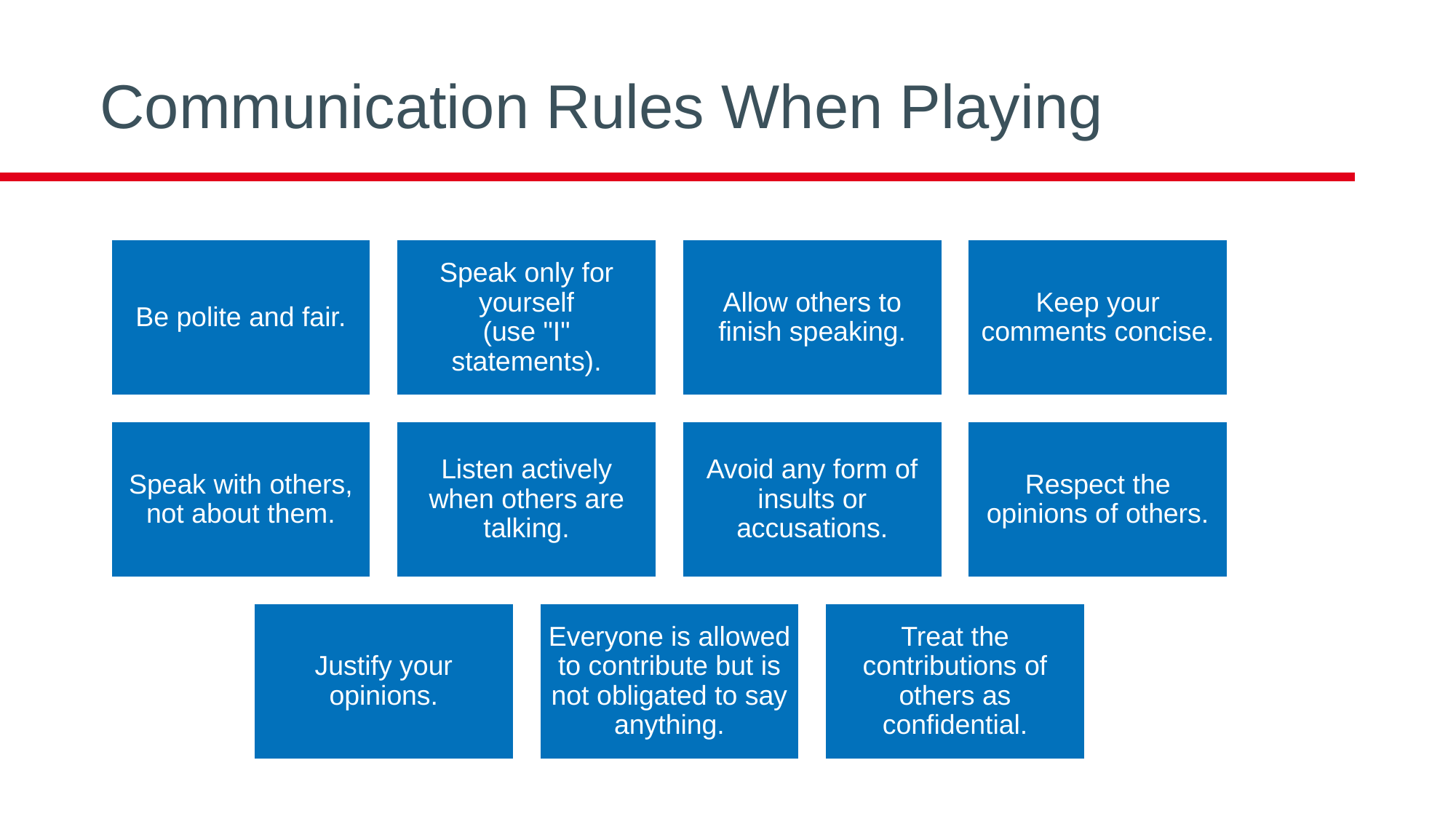

# Communication Rules When Playing
Be polite and fair.
Speak only for yourself
(use "I" statements).
Allow others to finish speaking.
Keep your comments concise.
Speak with others, not about them.
Listen actively when others are talking.
Avoid any form of insults or accusations.
Respect the opinions of others.
Justify your opinions.
Everyone is allowed to contribute but is not obligated to say anything.
Treat the contributions of others as confidential.